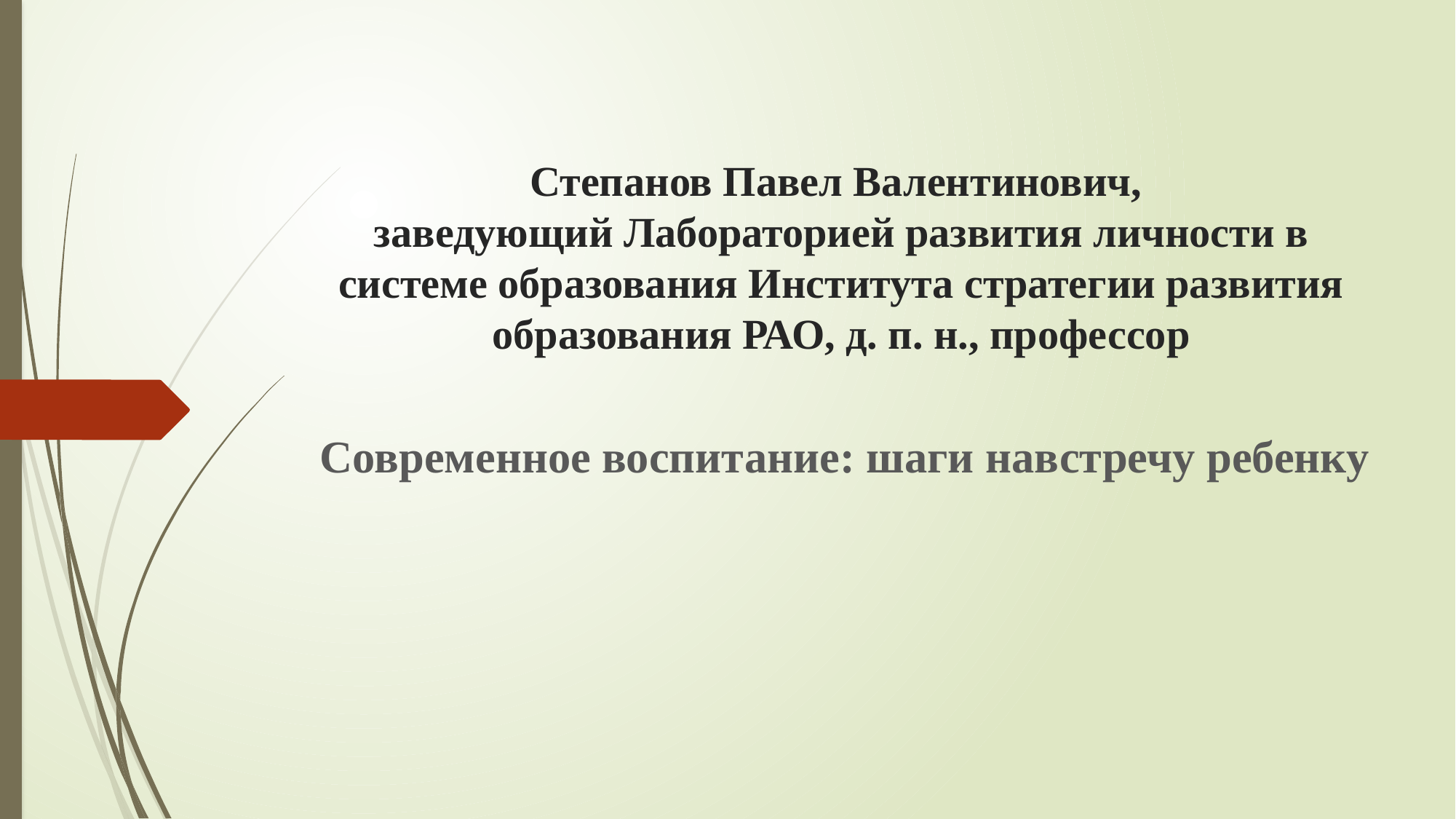

# Степанов Павел Валентинович, заведующий Лабораторией развития личности в системе образования Института стратегии развития образования РАО, д. п. н., профессор
Современное воспитание: шаги навстречу ребенку